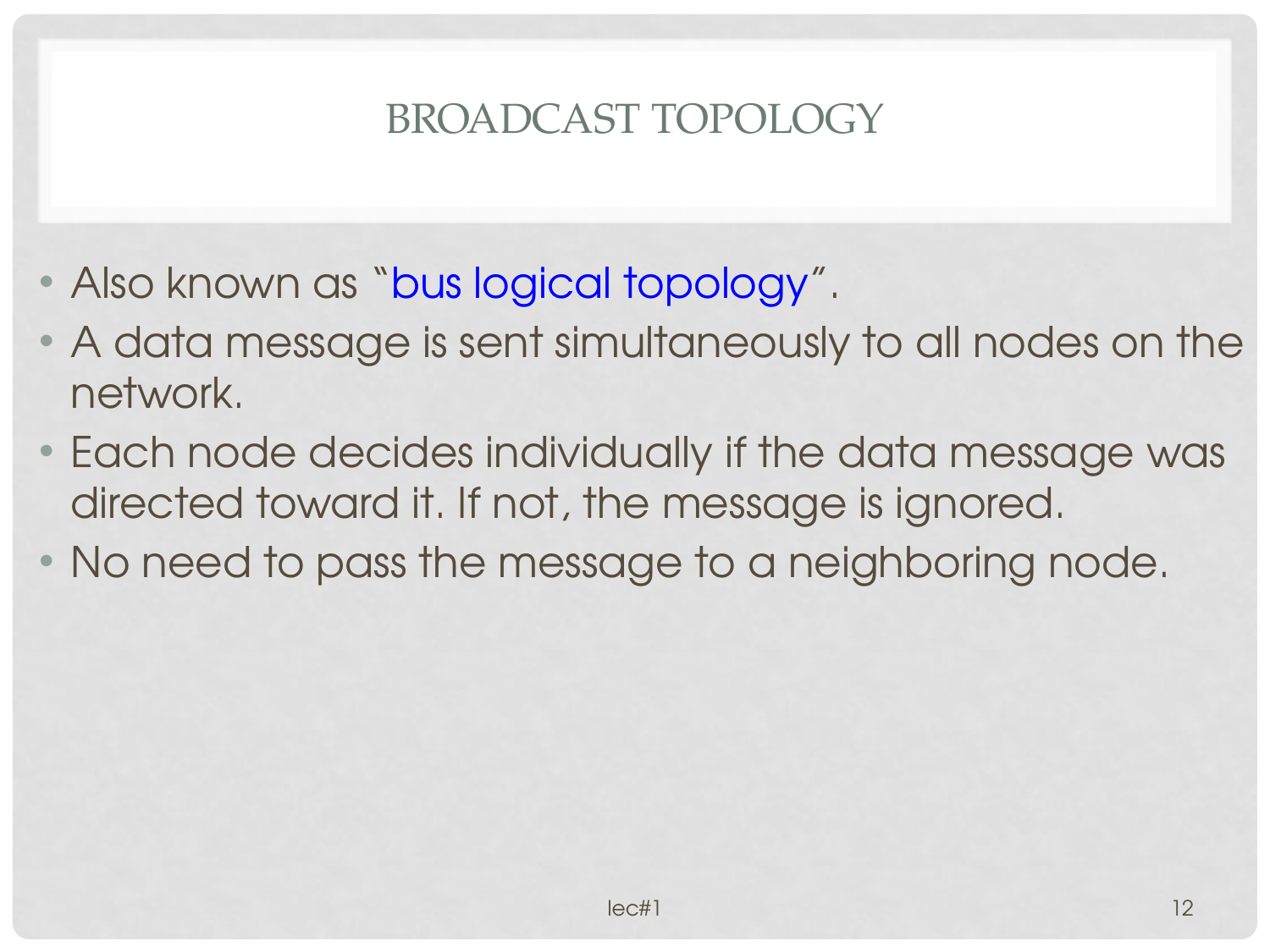

# Broadcast Topology

Also known as “bus logical topology”.
A data message is sent simultaneously to all nodes on the network.
Each node decides individually if the data message was directed toward it. If not, the message is ignored.
No need to pass the message to a neighboring node.
lec#1
12